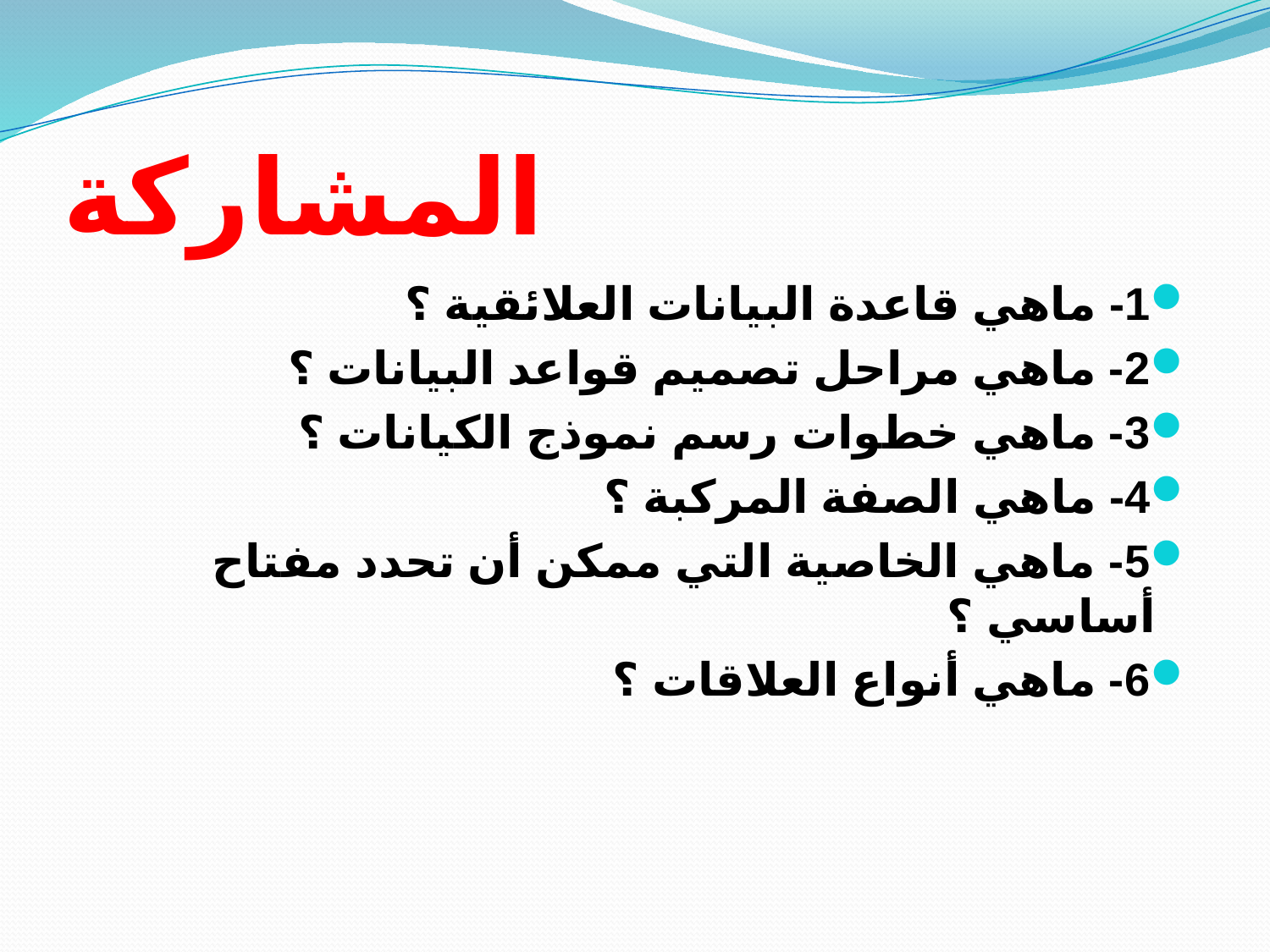

# المشاركة
1- ماهي قاعدة البيانات العلائقية ؟
2- ماهي مراحل تصميم قواعد البيانات ؟
3- ماهي خطوات رسم نموذج الكيانات ؟
4- ماهي الصفة المركبة ؟
5- ماهي الخاصية التي ممكن أن تحدد مفتاح أساسي ؟
6- ماهي أنواع العلاقات ؟